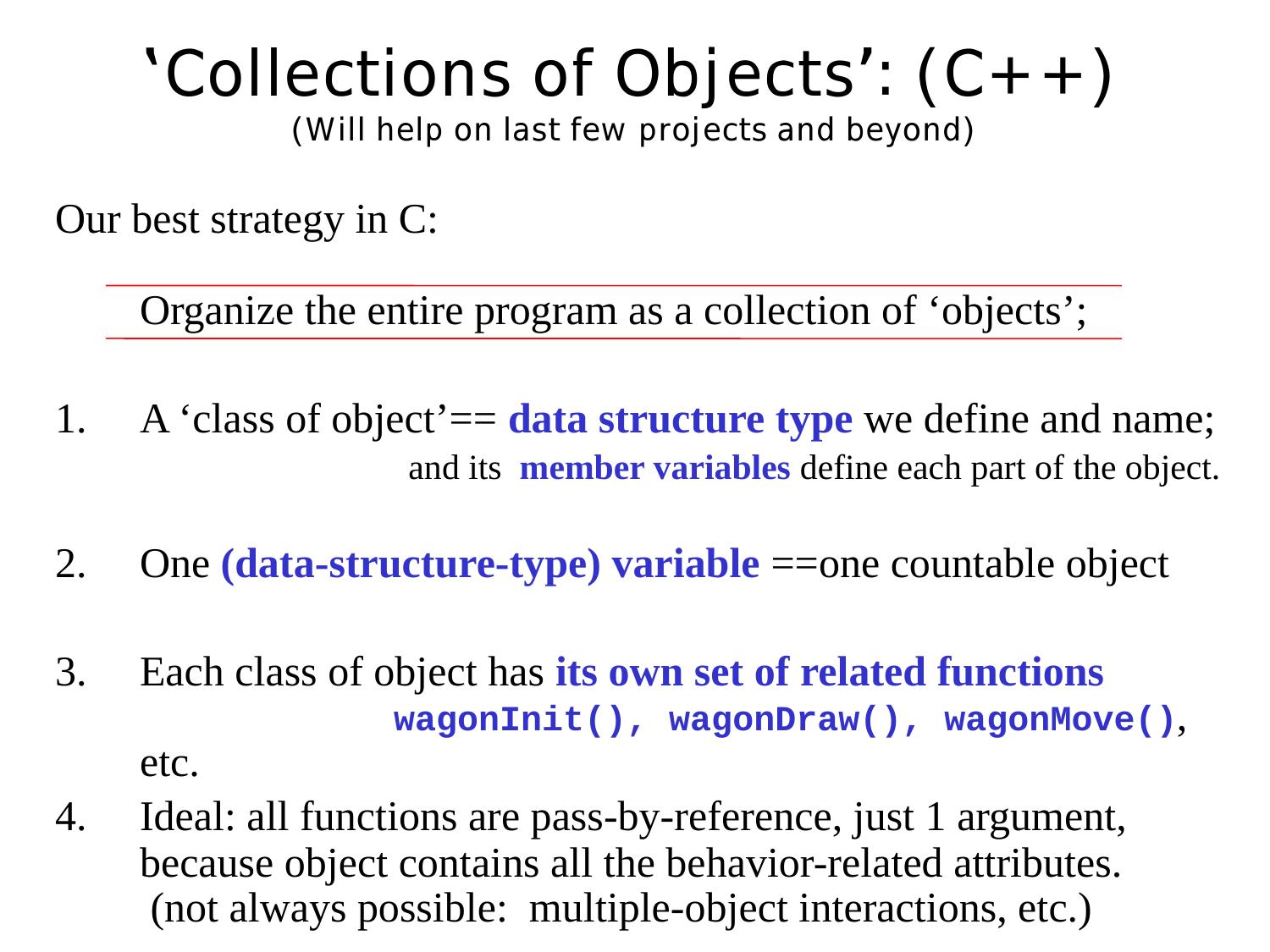

# ‘Collections of Objects’: (C++) (Will help on last few projects and beyond)
Our best strategy in C:
Organize the entire program as a collection of ‘objects’;

A ‘class of object’== data structure type we define and name;
		          and its  member variables define each part of the object.

One (data-structure-type) variable ==one countable object

Each class of object has its own set of related functions
		wagonInit(), wagonDraw(), wagonMove(), etc.
Ideal: all functions are pass-by-reference, just 1 argument,
because object contains all the behavior-related attributes.
 (not always possible:  multiple-object interactions, etc.)